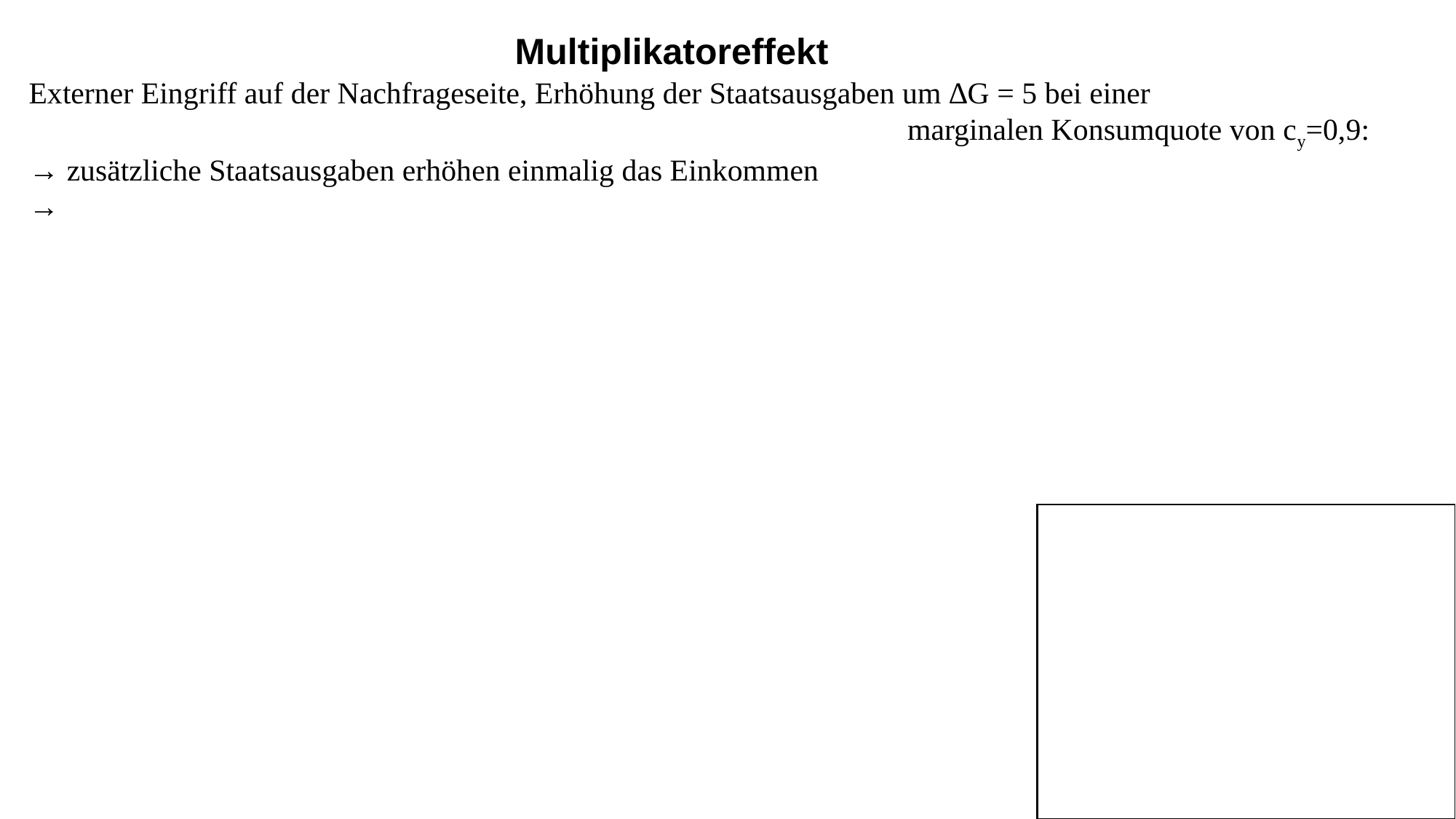

Multiplikatoreffekt
Externer Eingriff auf der Nachfrageseite, Erhöhung der Staatsausgaben um ∆G = 5 bei einer
                                                                                                                   marginalen Konsumquote von cy=0,9:
→ zusätzliche Staatsausgaben erhöhen einmalig das Einkommen
→